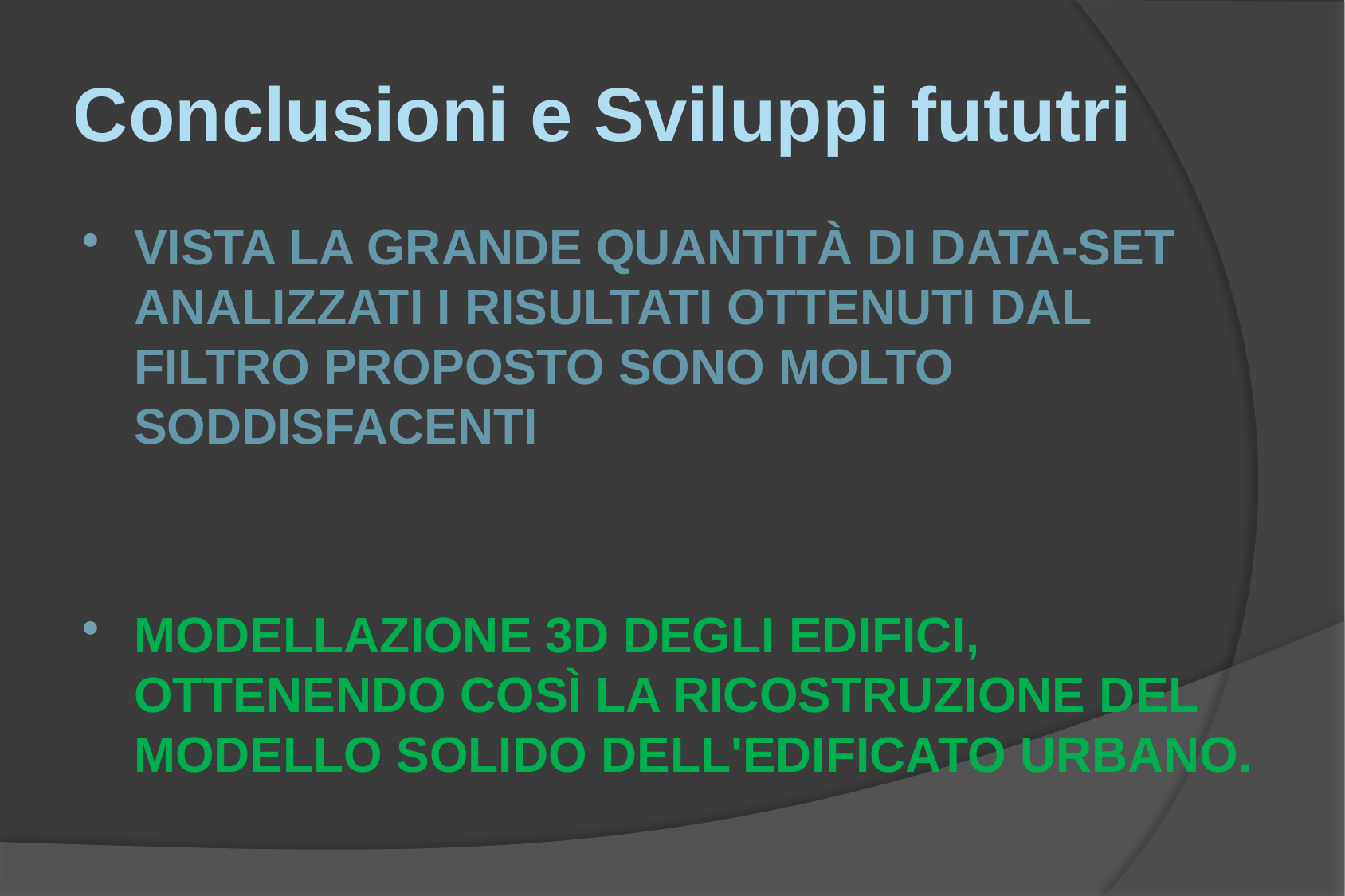

# Conclusioni e Sviluppi fututri
Vista la grande quantità di data-set analizzati i risultati ottenuti dal filtro proposto sono molto soddisfacenti

modellazione 3D degli edifici, ottenendo così la ricostruzione del modello solido dell'edificato urbano.